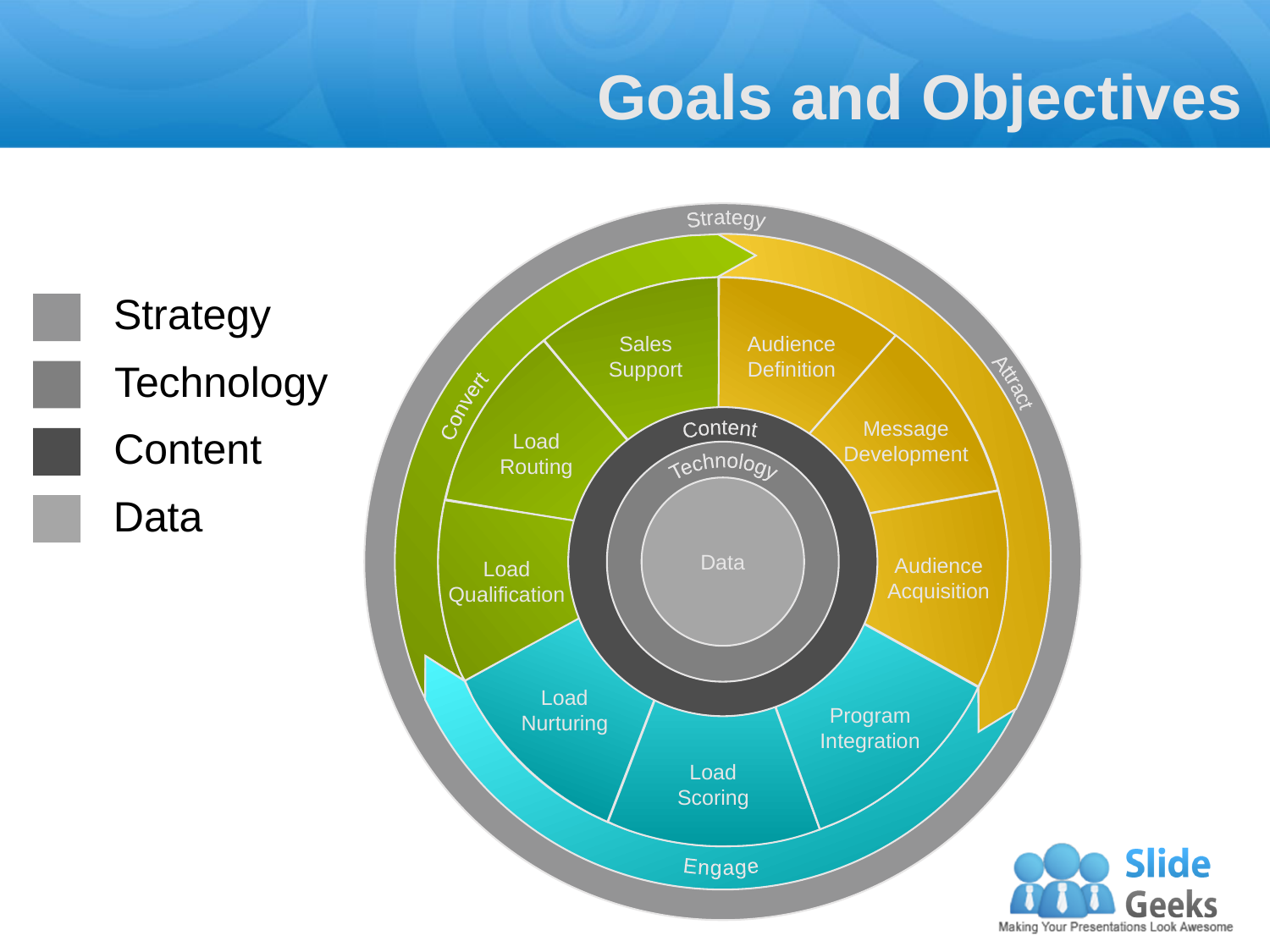

Goals and Objectives

Strategy
Sales Support
Audience Definition
Attract
Convert
Message Development
Load Routing
Content
Technology
Data
Audience Acquisition
Load Qualification
Load Nurturing
Program Integration
Load Scoring
Engage
Strategy

Technology

Content

Data